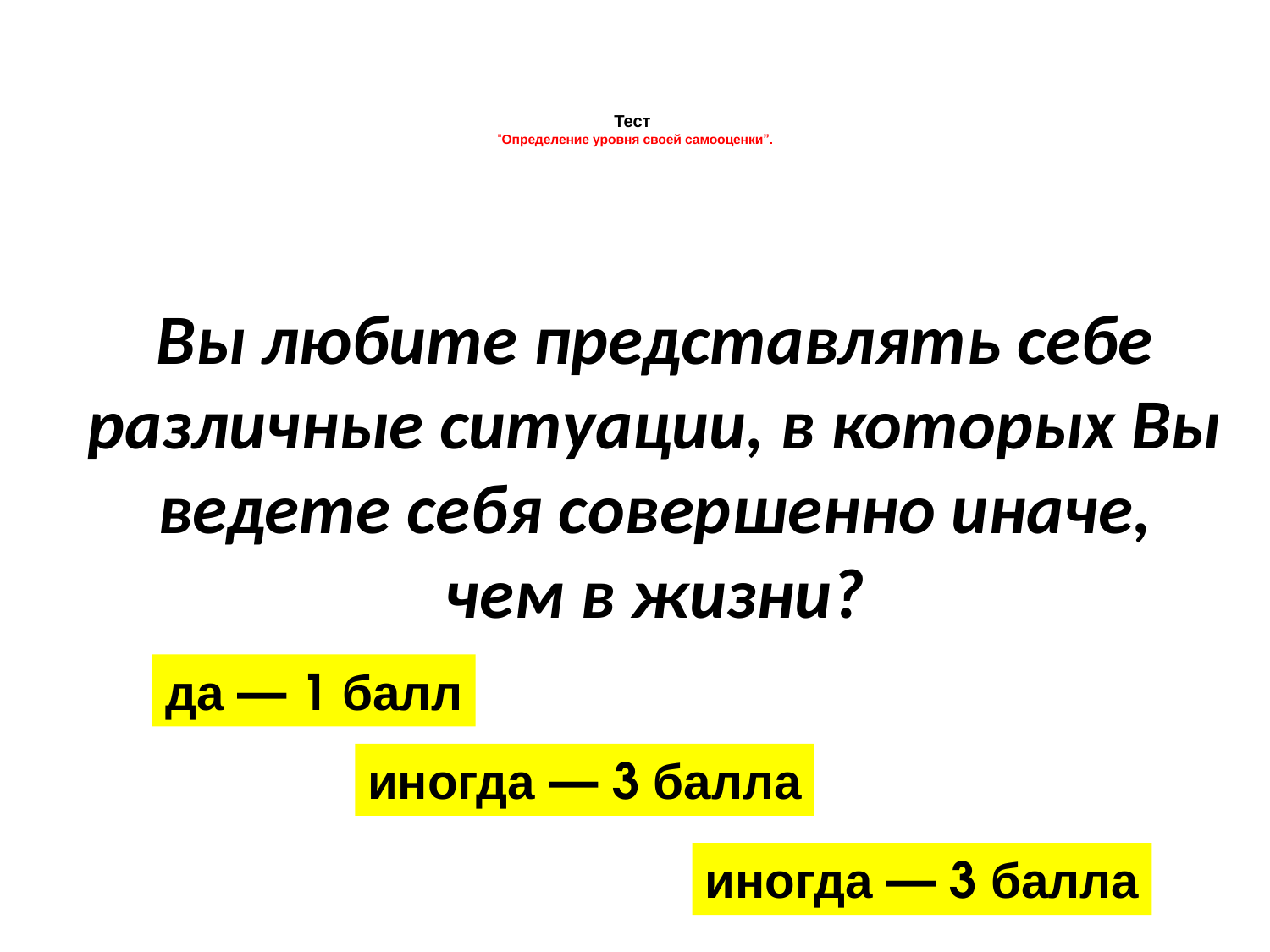

# Тест "Определение уровня своей самооценки”.

Вы любите представлять себе
различные ситуации, в которых Вы
ведете себя совершенно иначе,
чем в жизни?
да — 1 балл
иногда — 3 балла
иногда — 3 балла